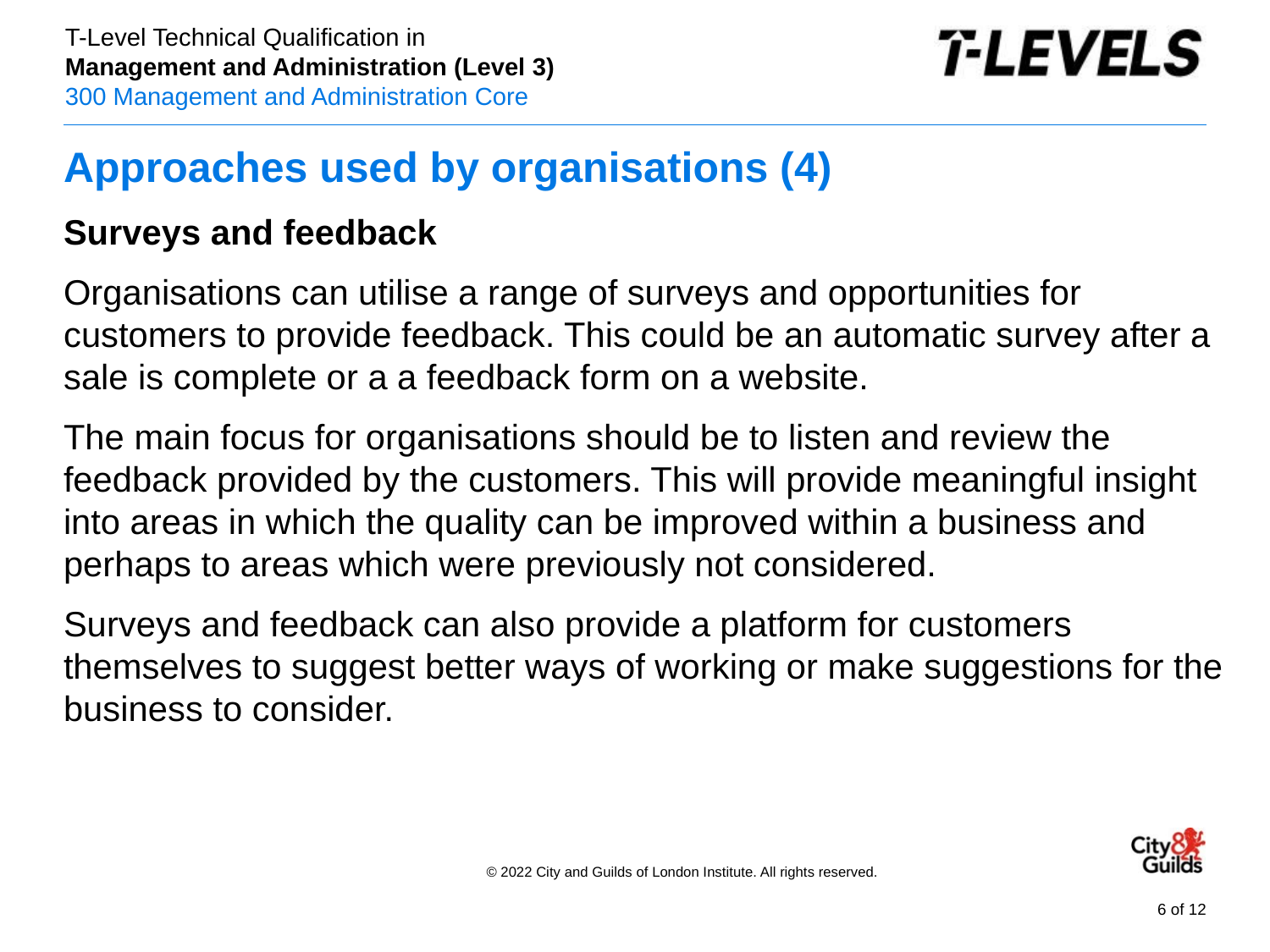

# Approaches used by organisations (4)
Surveys and feedback
Organisations can utilise a range of surveys and opportunities for customers to provide feedback. This could be an automatic survey after a sale is complete or a a feedback form on a website.
The main focus for organisations should be to listen and review the feedback provided by the customers. This will provide meaningful insight into areas in which the quality can be improved within a business and perhaps to areas which were previously not considered.
Surveys and feedback can also provide a platform for customers themselves to suggest better ways of working or make suggestions for the business to consider.